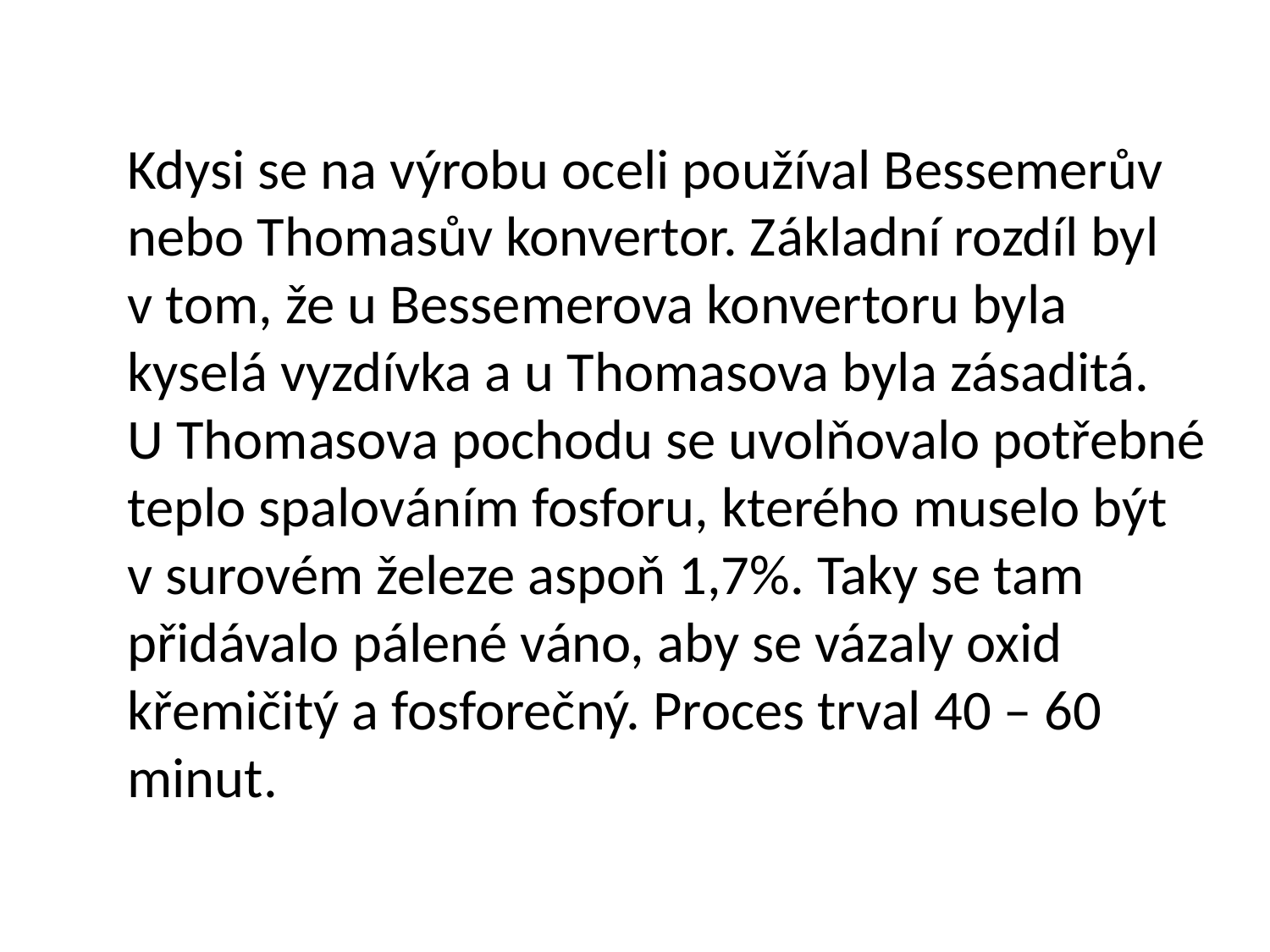

Kdysi se na výrobu oceli používal Bessemerův
nebo Thomasův konvertor. Základní rozdíl byl
v tom, že u Bessemerova konvertoru byla
kyselá vyzdívka a u Thomasova byla zásaditá.
U Thomasova pochodu se uvolňovalo potřebné
teplo spalováním fosforu, kterého muselo být
v surovém železe aspoň 1,7%. Taky se tam
přidávalo pálené váno, aby se vázaly oxid
křemičitý a fosforečný. Proces trval 40 – 60 minut.